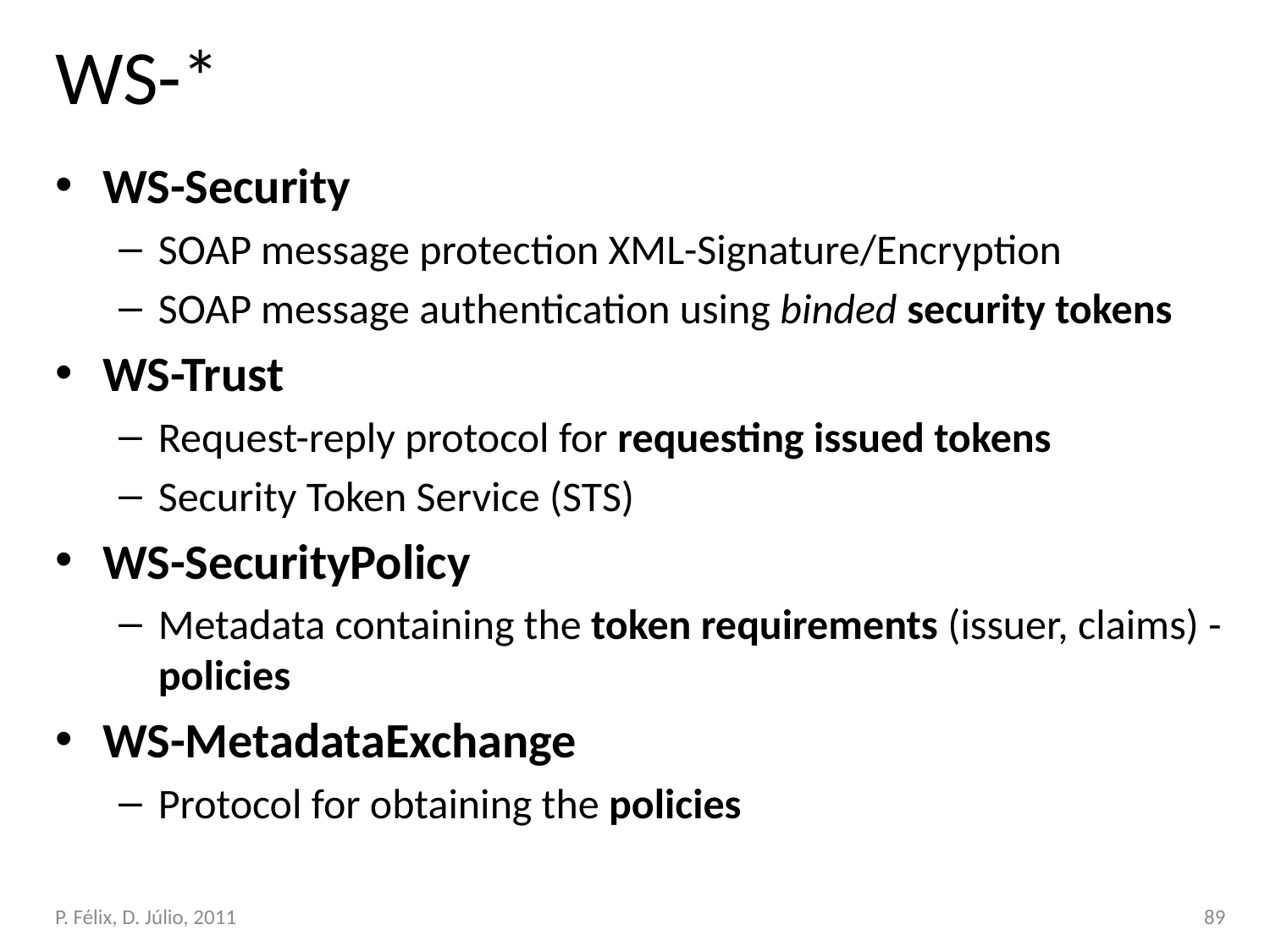

# WS-*
WS-Security
SOAP message protection XML-Signature/Encryption
SOAP message authentication using binded security tokens
WS-Trust
Request-reply protocol for requesting issued tokens
Security Token Service (STS)
WS-SecurityPolicy
Metadata containing the token requirements (issuer, claims) - policies
WS-MetadataExchange
Protocol for obtaining the policies
89
P. Félix, D. Júlio, 2011